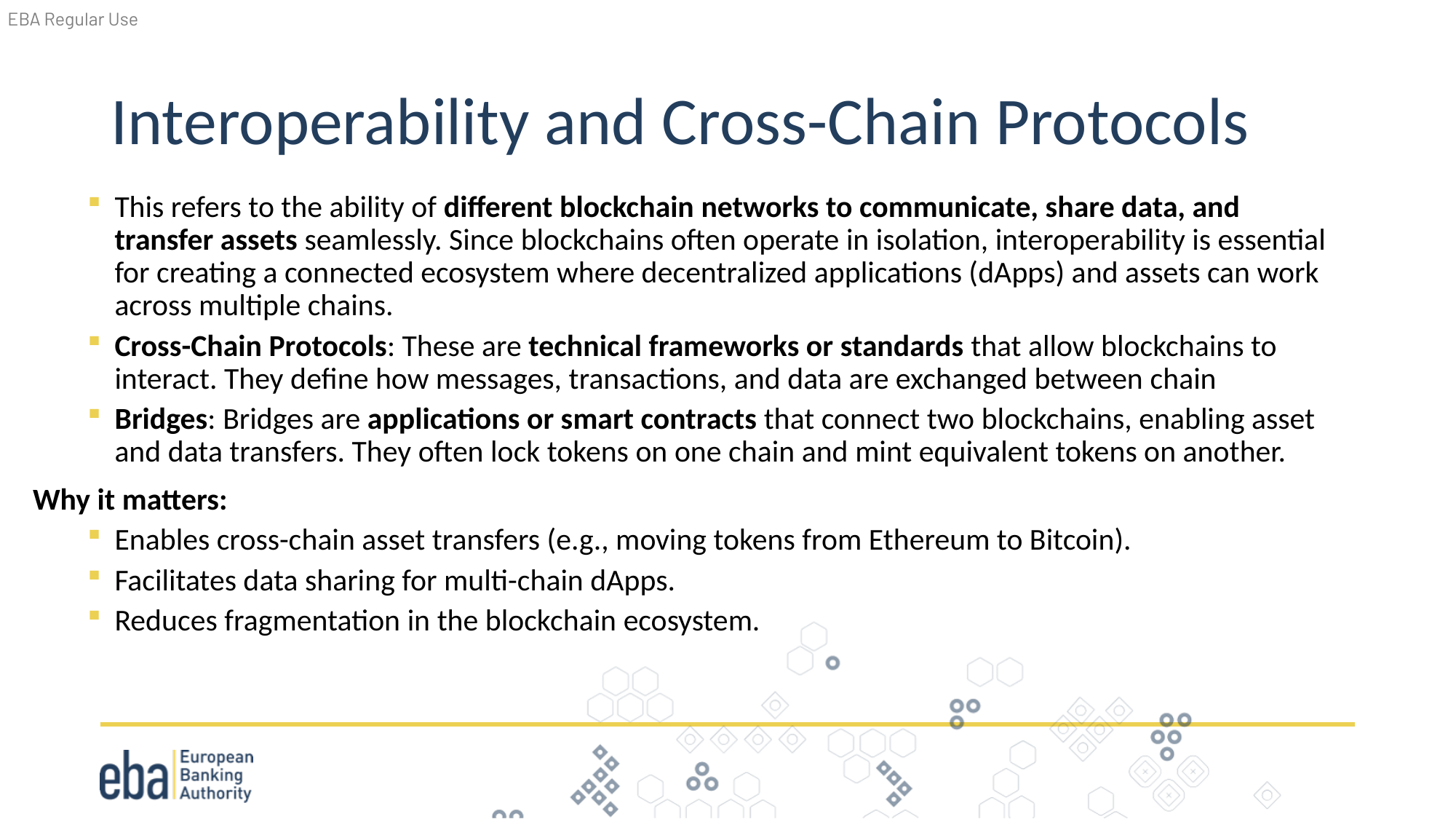

# Interoperability and Cross-Chain Protocols
This refers to the ability of different blockchain networks to communicate, share data, and transfer assets seamlessly. Since blockchains often operate in isolation, interoperability is essential for creating a connected ecosystem where decentralized applications (dApps) and assets can work across multiple chains.
Cross-Chain Protocols: These are technical frameworks or standards that allow blockchains to interact. They define how messages, transactions, and data are exchanged between chain
Bridges: Bridges are applications or smart contracts that connect two blockchains, enabling asset and data transfers. They often lock tokens on one chain and mint equivalent tokens on another.
Why it matters:
Enables cross-chain asset transfers (e.g., moving tokens from Ethereum to Bitcoin).
Facilitates data sharing for multi-chain dApps.
Reduces fragmentation in the blockchain ecosystem.